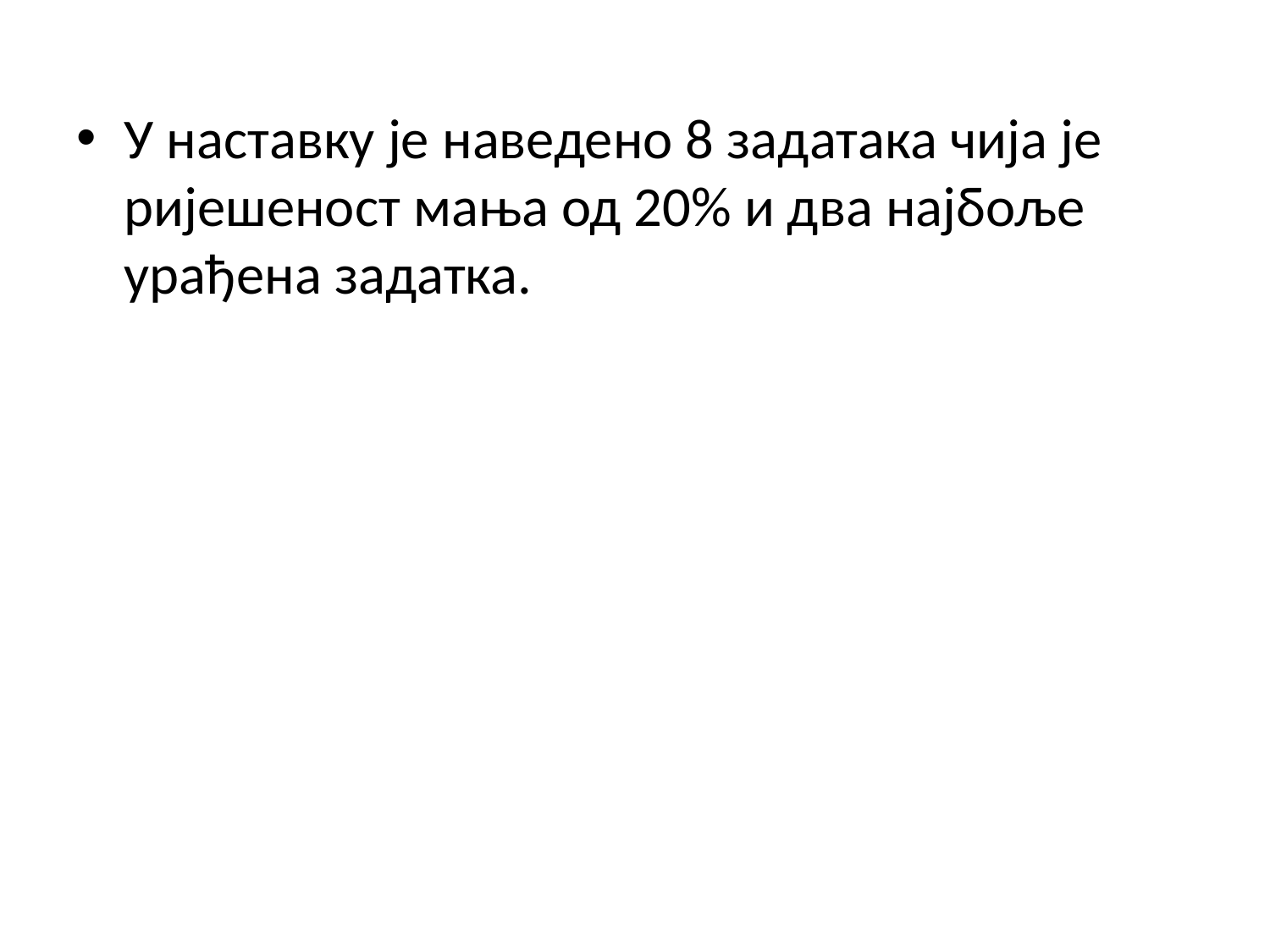

У наставку је наведено 8 задатака чија је ријешеност мања од 20% и два најбоље урађена задатка.